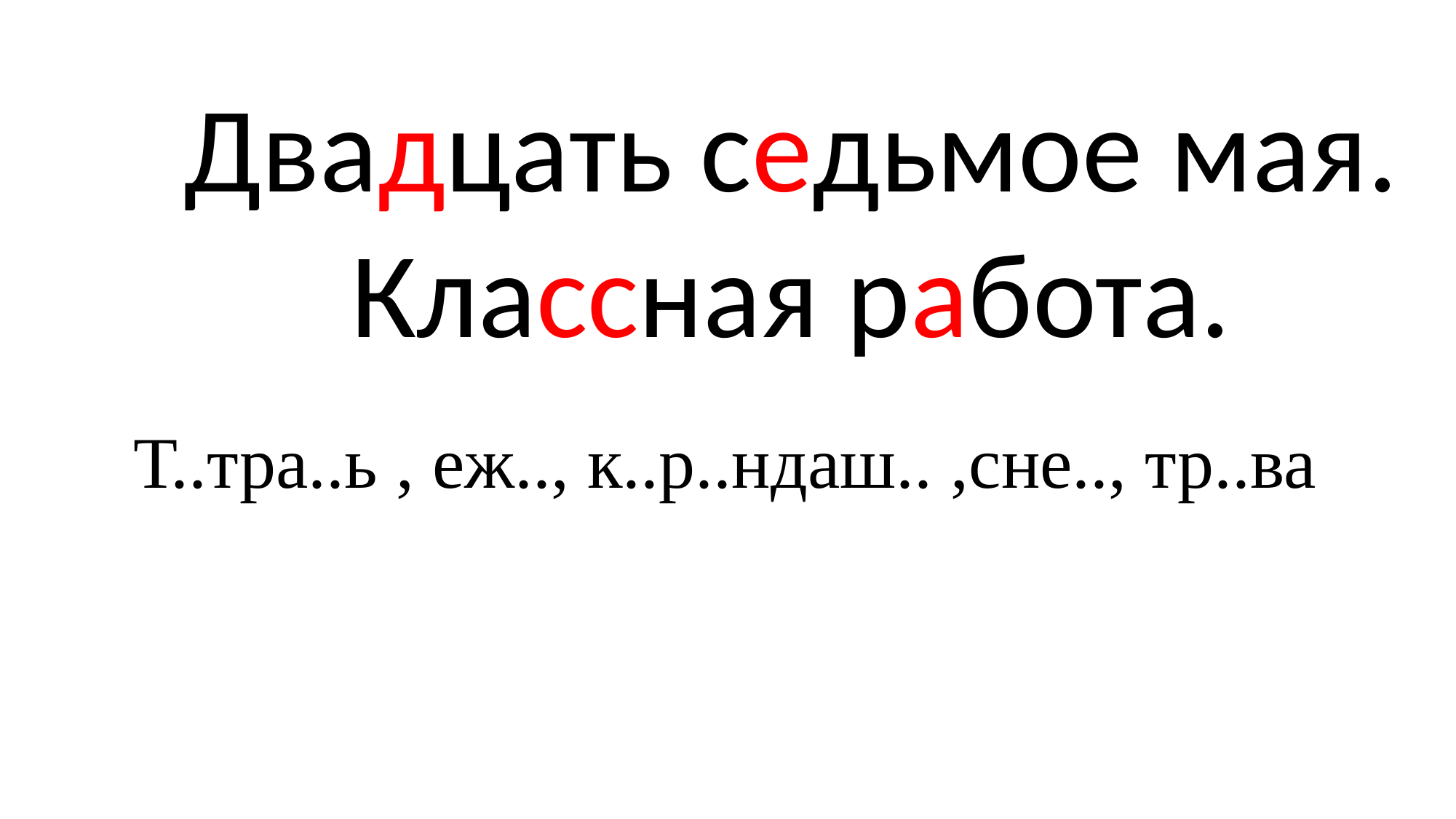

Двадцать седьмое мая.
Классная работа.
Т..тра..ь , еж.., к..р..ндаш.. ,сне.., тр..ва